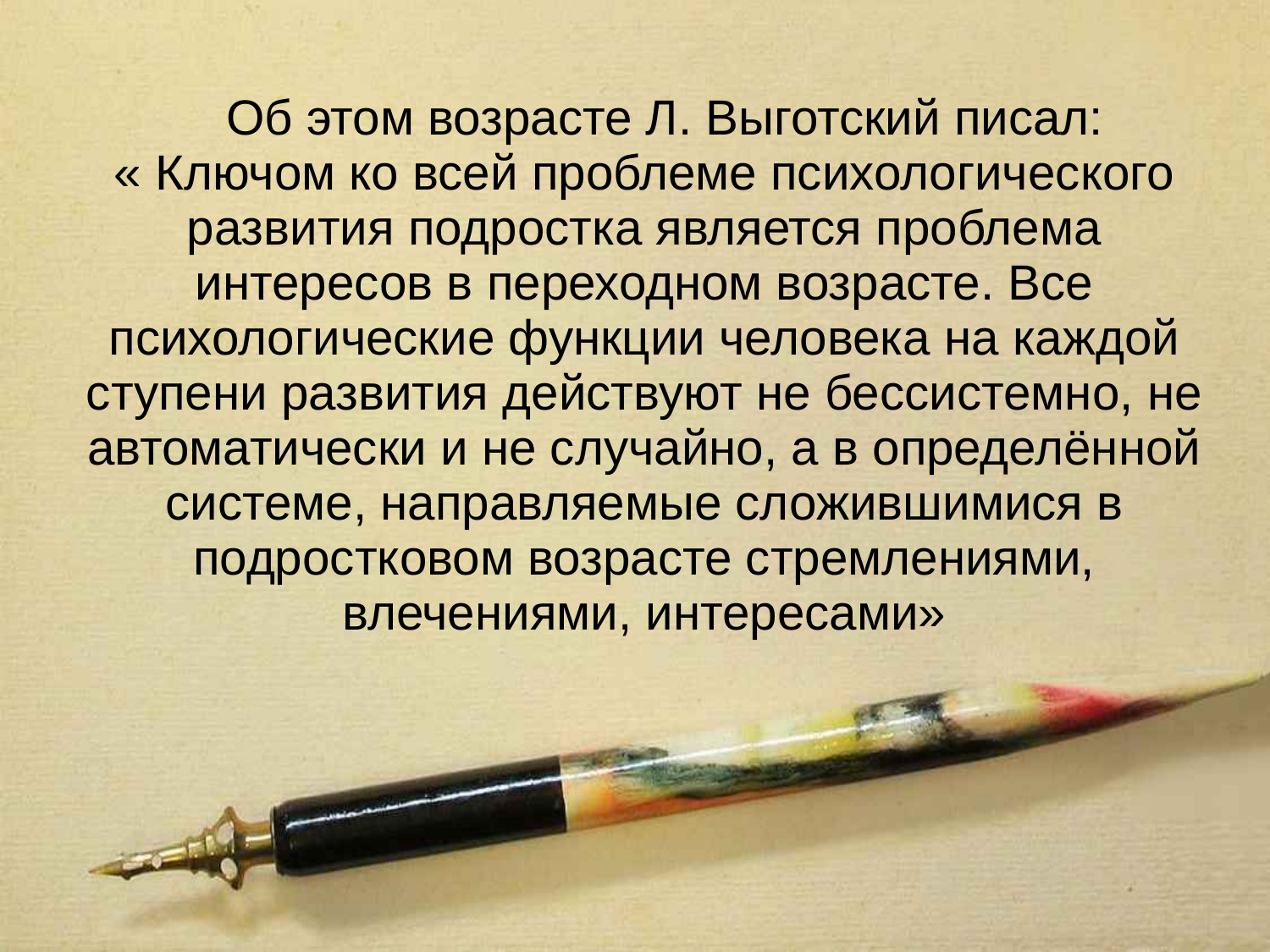

# Об этом возрасте Л. Выготский писал: « Ключом ко всей проблеме психологического развития подростка является проблема интересов в переходном возрасте. Все психологические функции человека на каждой ступени развития действуют не бессистемно, не автоматически и не случайно, а в определённой системе, направляемые сложившимися в подростковом возрасте стремлениями, влечениями, интересами»